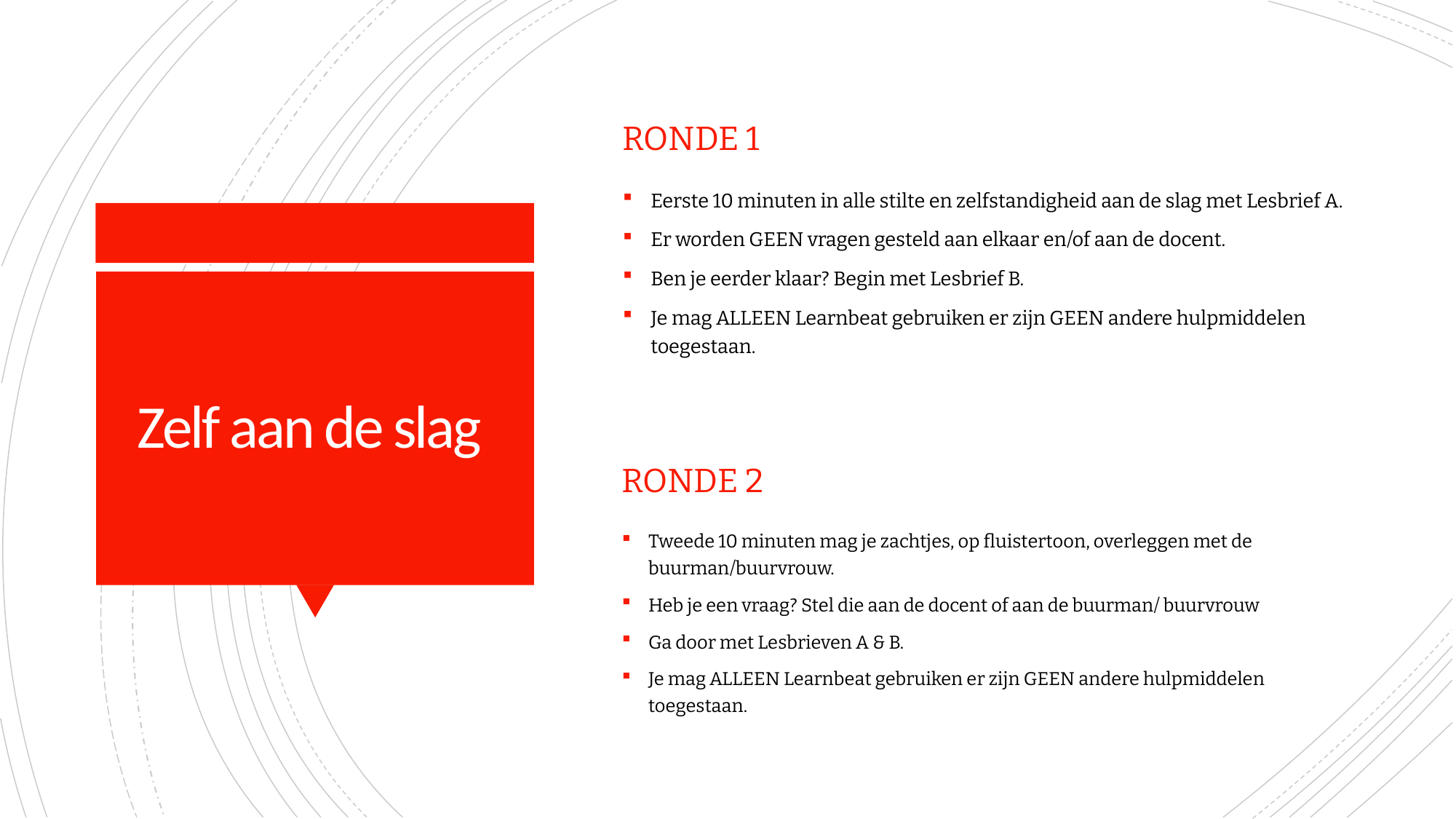

Ronde 1
Eerste 10 minuten in alle stilte en zelfstandigheid aan de slag met Lesbrief A.
Er worden GEEN vragen gesteld aan elkaar en/of aan de docent.
Ben je eerder klaar? Begin met Lesbrief B.
Je mag ALLEEN Learnbeat gebruiken er zijn GEEN andere hulpmiddelen toegestaan.
# Zelf aan de slag
Ronde 2
Tweede 10 minuten mag je zachtjes, op fluistertoon, overleggen met de buurman/buurvrouw.
Heb je een vraag? Stel die aan de docent of aan de buurman/ buurvrouw
Ga door met Lesbrieven A & B.
Je mag ALLEEN Learnbeat gebruiken er zijn GEEN andere hulpmiddelen toegestaan.